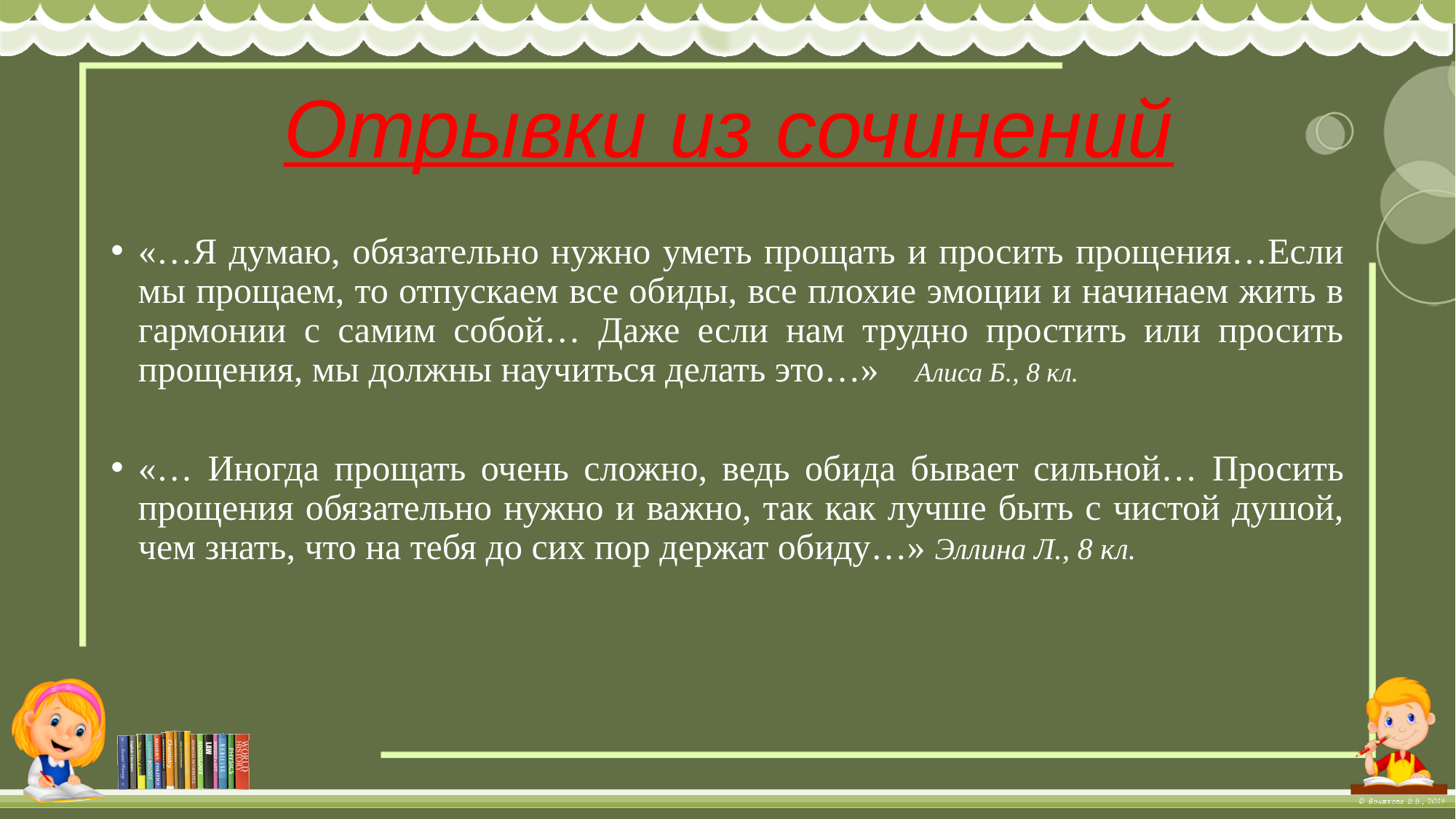

# Отрывки из сочинений
«…Я думаю, обязательно нужно уметь прощать и просить прощения…Если мы прощаем, то отпускаем все обиды, все плохие эмоции и начинаем жить в гармонии с самим собой… Даже если нам трудно простить или просить прощения, мы должны научиться делать это…»    Алиса Б., 8 кл.

«… Иногда прощать очень сложно, ведь обида бывает сильной… Просить прощения обязательно нужно и важно, так как лучше быть с чистой душой, чем знать, что на тебя до сих пор держат обиду…» Эллина Л., 8 кл.